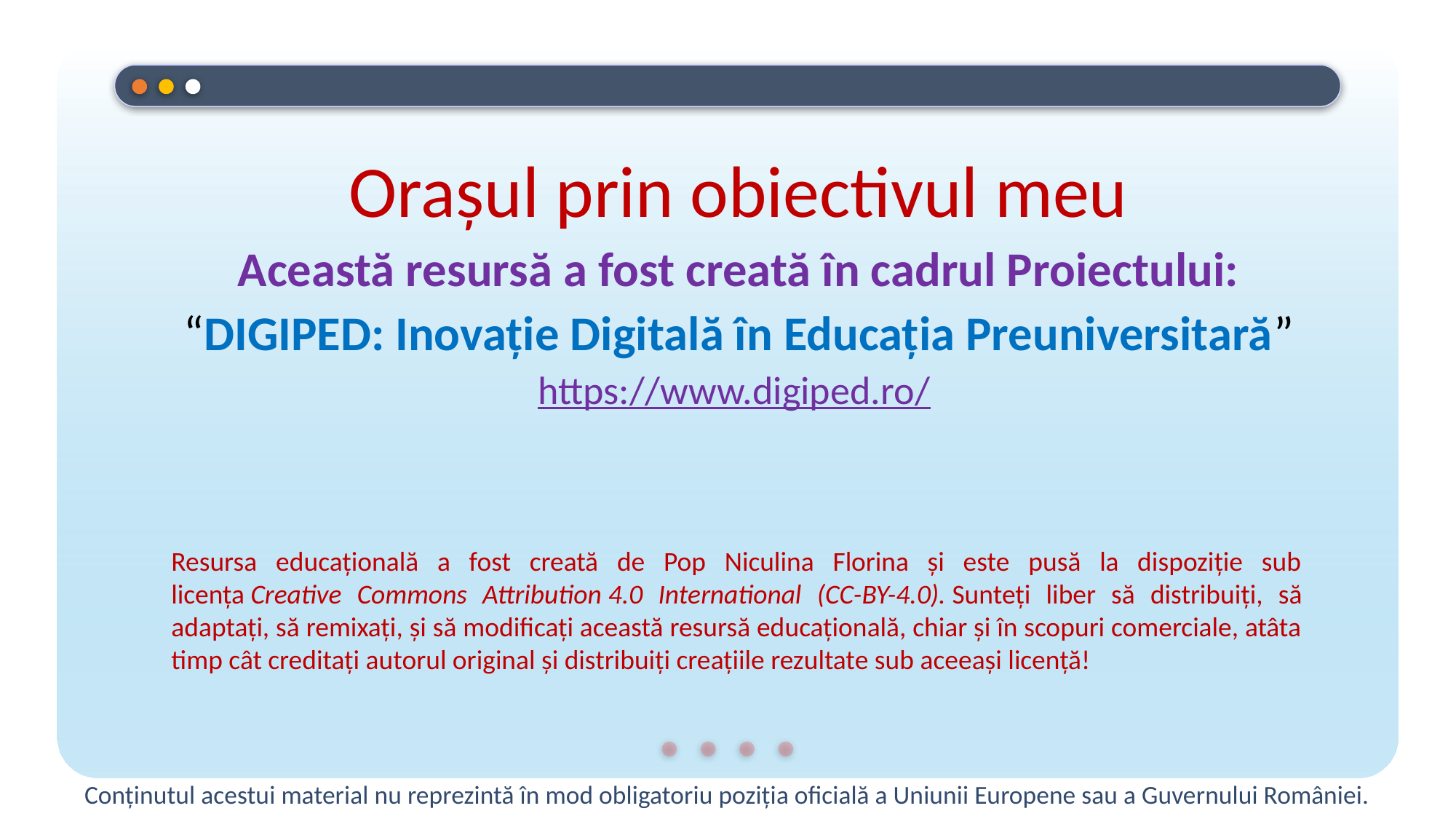

Orașul prin obiectivul meu
Această resursă a fost creată în cadrul Proiectului: “DIGIPED: Inovație Digitală în Educația Preuniversitară”
https://www.digiped.ro/
Resursa educațională a fost creată de Pop Niculina Florina și este pusă la dispoziție sub licența Creative Commons Attribution 4.0 International (CC-BY-4.0). Sunteți liber să distribuiți, să adaptați, să remixați, și să modificați această resursă educațională, chiar și în scopuri comerciale, atâta timp cât creditați autorul original și distribuiți creațiile rezultate sub aceeași licență!
Conținutul acestui material nu reprezintă în mod obligatoriu poziția oficială a Uniunii Europene sau a Guvernului României.